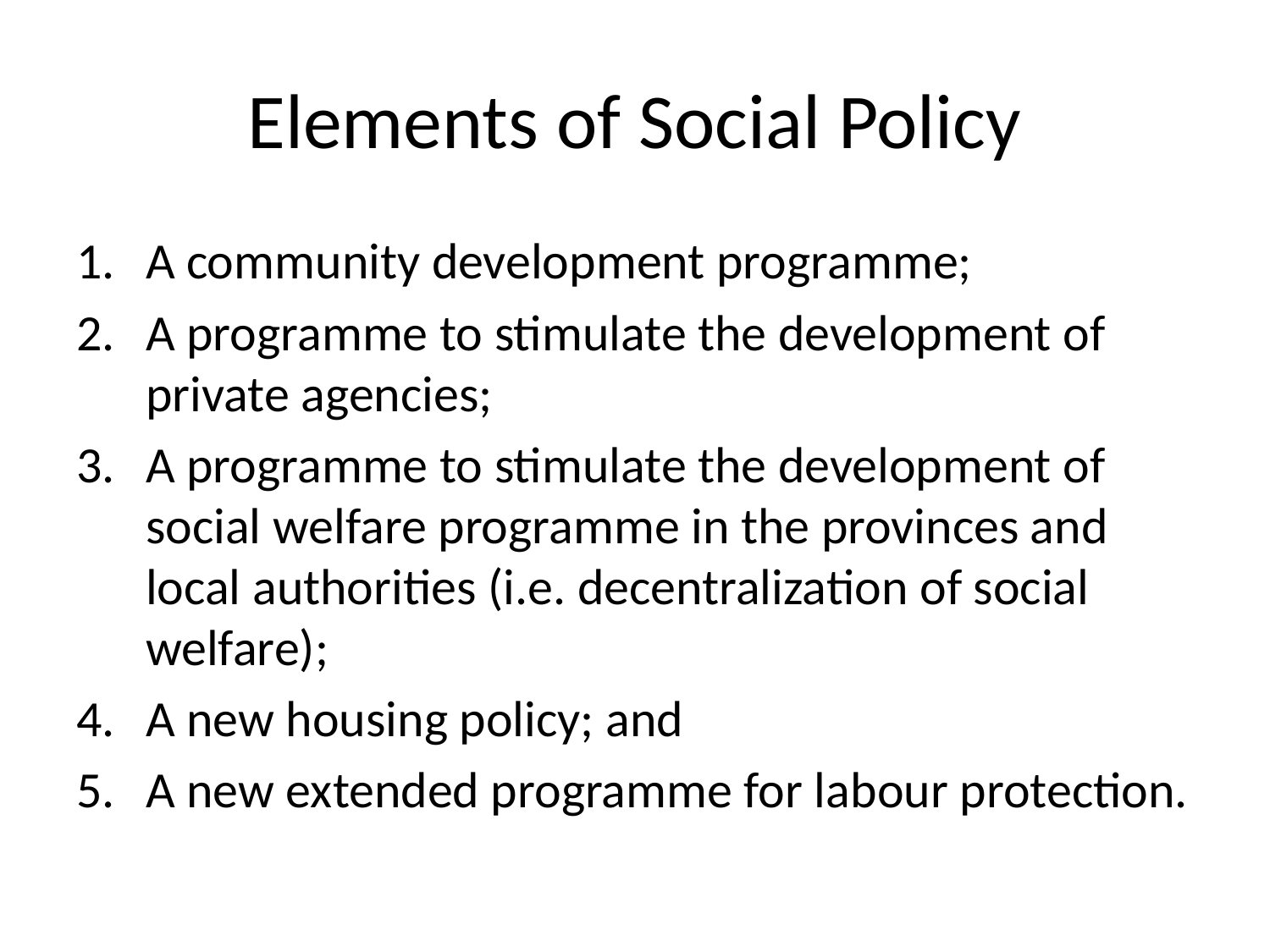

# Elements of Social Policy
A community development programme;
A programme to stimulate the development of private agencies;
A programme to stimulate the development of social welfare programme in the provinces and local authorities (i.e. decentralization of social welfare);
A new housing policy; and
A new extended programme for labour protection.